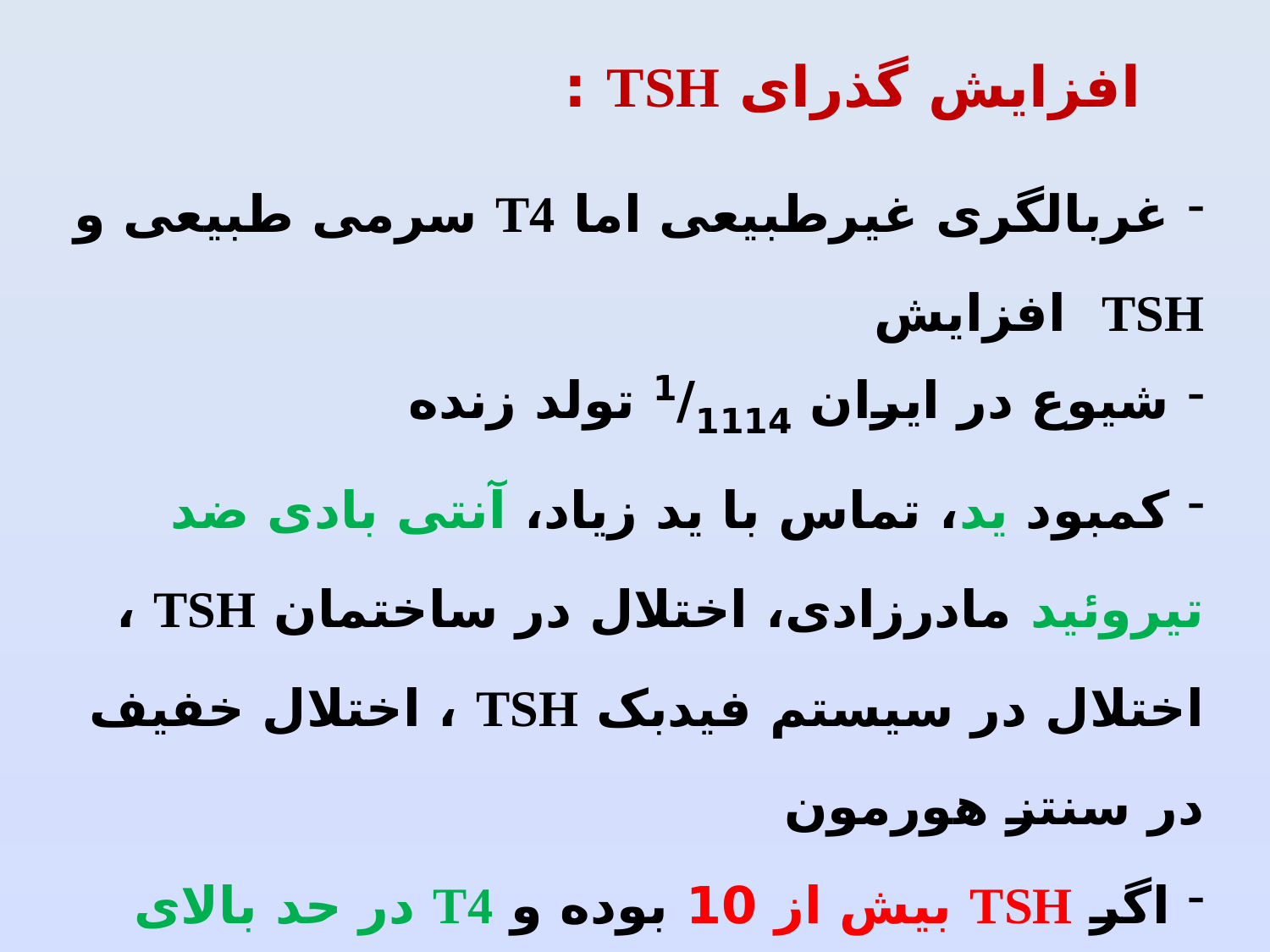

افزایش گذرای TSH :
 غربالگری غیرطبیعی اما T4 سرمی طبیعی و TSH  افزایش
 شیوع در ایران 1/1114 تولد زنده
 کمبود ید، تماس با ید زیاد، آنتی بادی ضد تیروئید مادرزادی، اختلال در ساختمان TSH ، اختلال در سیستم فیدبک TSH ، اختلال خفیف در سنتز هورمون
 اگر TSH بیش از 10 بوده و T4 در حد بالای نرمال باشد باید 4- 2 هفته بعد و 3- 2 بار تکرار کرده و در صورت 10 >  TSH حتی با T4 نرمال درمان کرد .